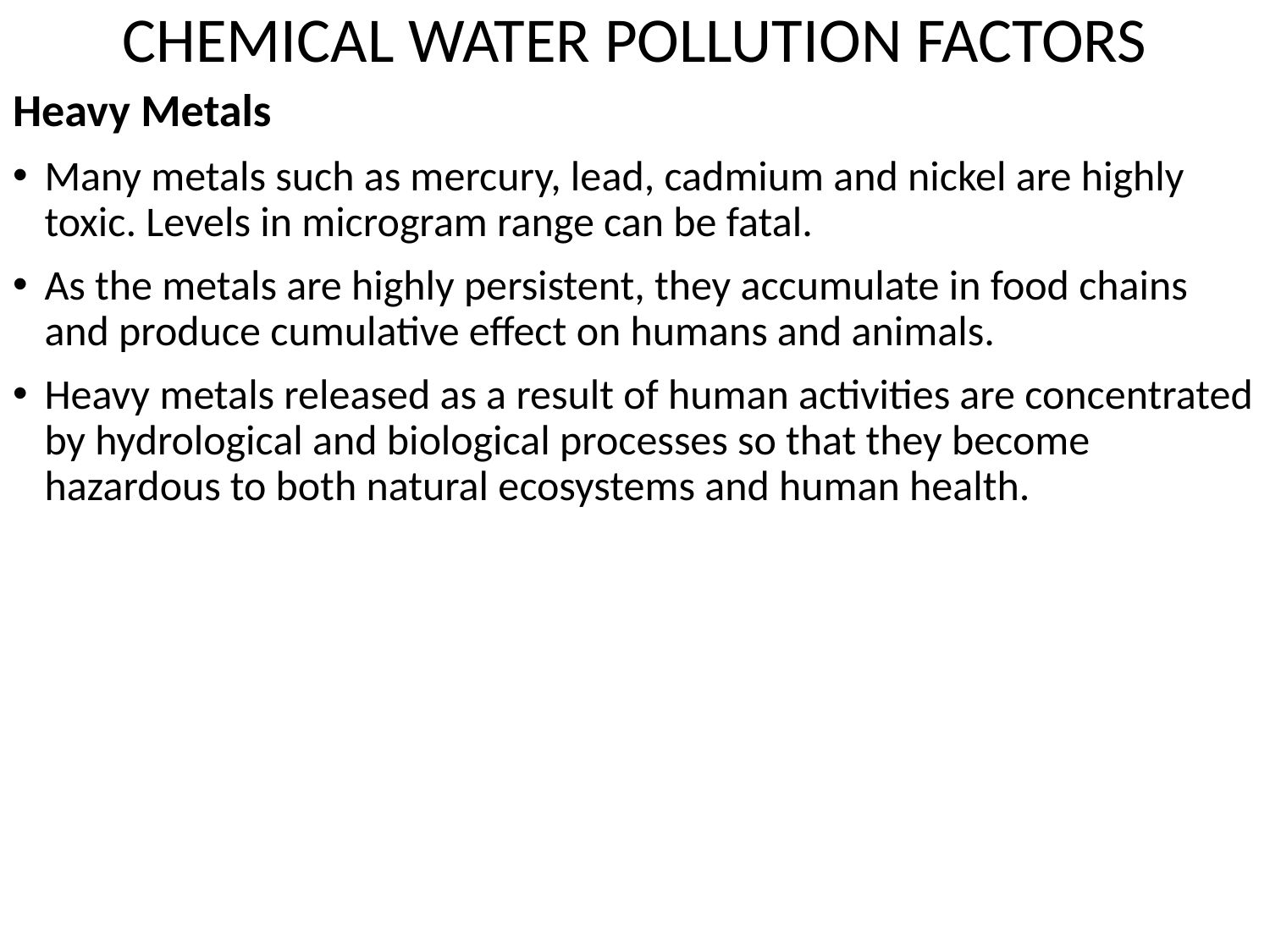

# CHEMICAL WATER POLLUTION FACTORS
Heavy Metals
Many metals such as mercury, lead, cadmium and nickel are highly toxic. Levels in microgram range can be fatal.
As the metals are highly persistent, they accumulate in food chains and produce cumulative effect on humans and animals.
Heavy metals released as a result of human activities are concentrated by hydrological and biological processes so that they become hazardous to both natural ecosystems and human health.